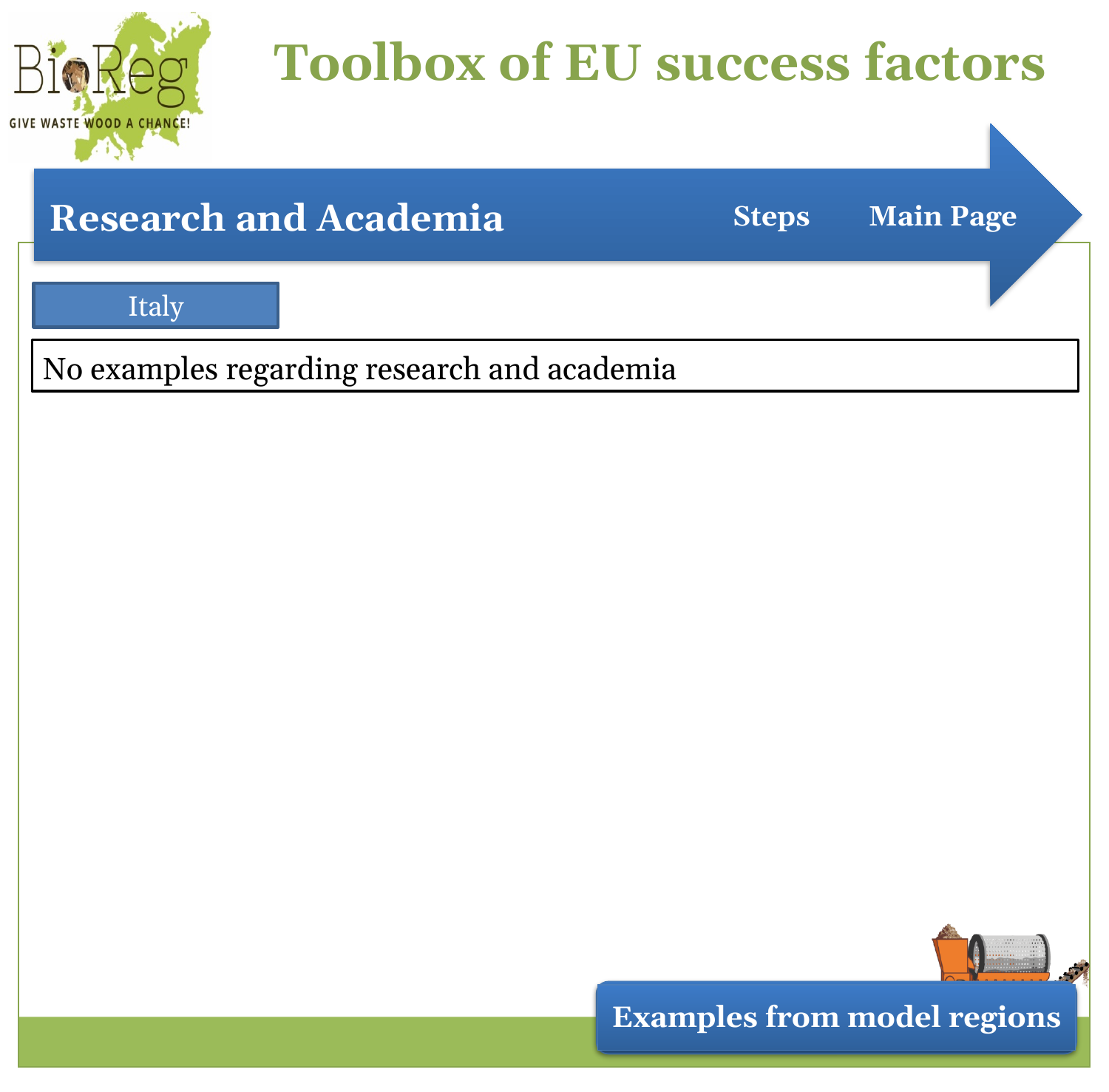

Research and Academia

Main Page

Steps
Italy
No examples regarding research and academia

Examples from model regions